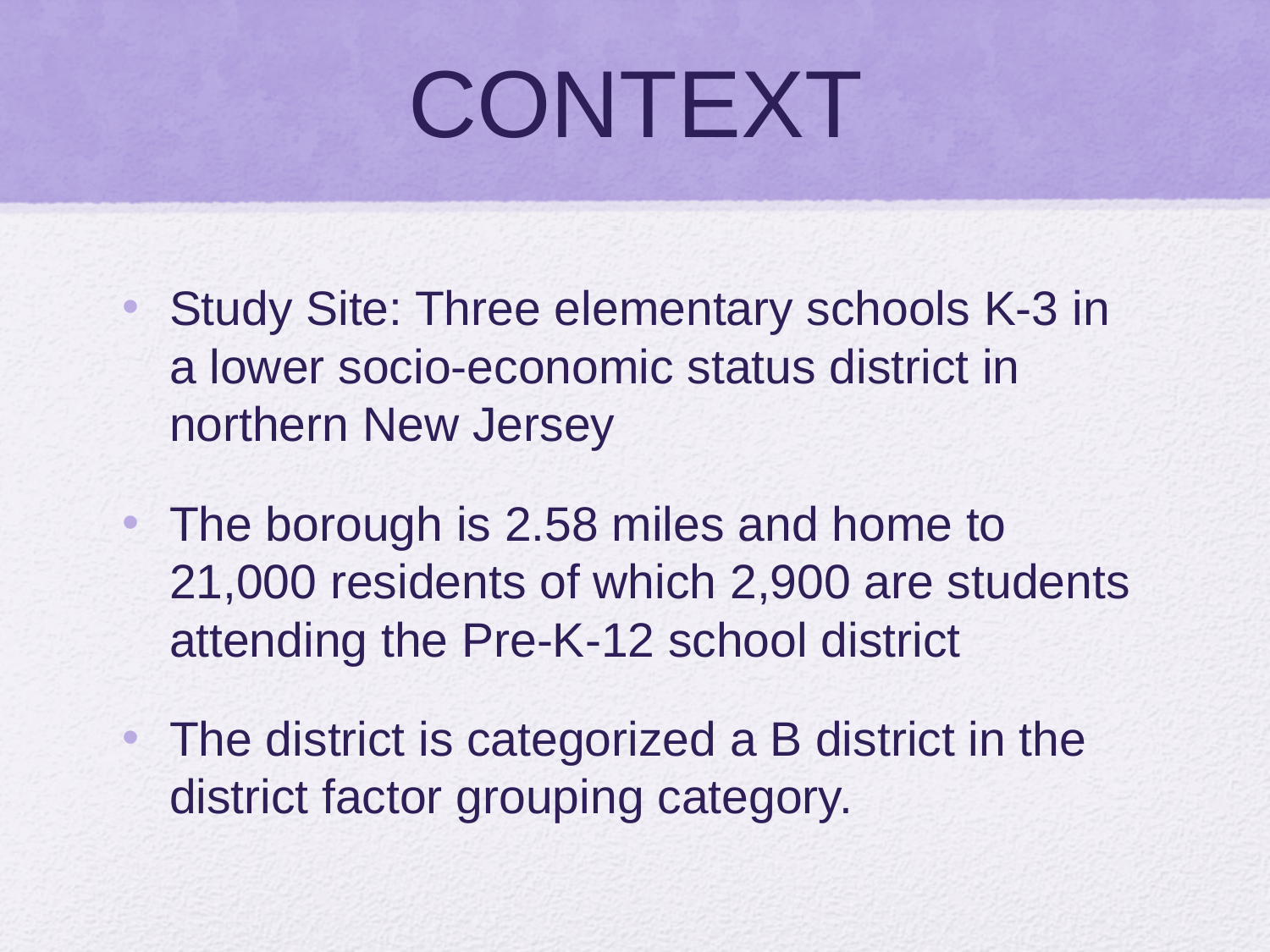

# CONTEXT
Study Site: Three elementary schools K-3 in a lower socio-economic status district in northern New Jersey
The borough is 2.58 miles and home to 21,000 residents of which 2,900 are students attending the Pre-K-12 school district
The district is categorized a B district in the district factor grouping category.